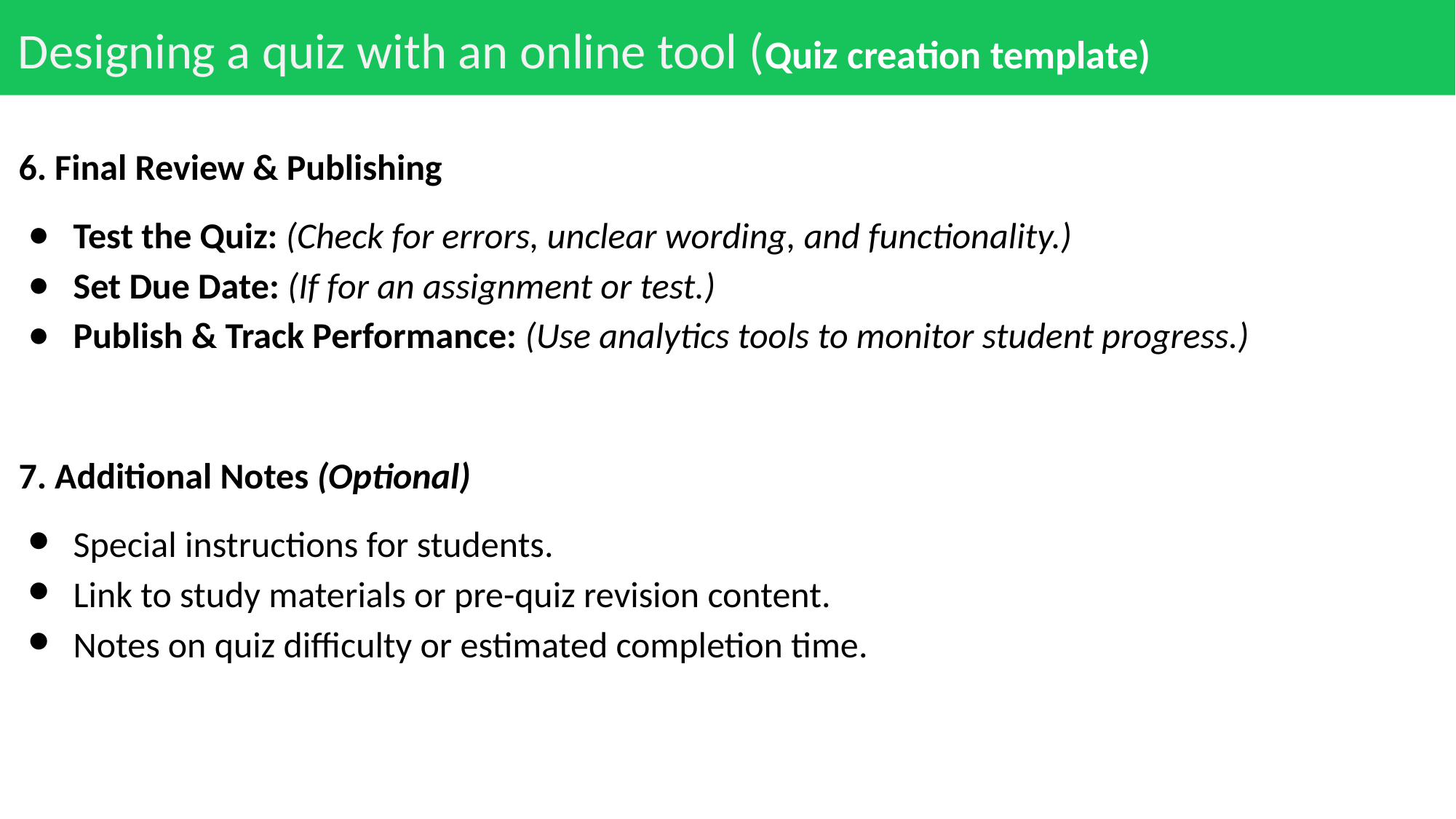

# Designing a quiz with an online tool (Quiz creation template)
6. Final Review & Publishing
Test the Quiz: (Check for errors, unclear wording, and functionality.)
Set Due Date: (If for an assignment or test.)
Publish & Track Performance: (Use analytics tools to monitor student progress.)

7. Additional Notes (Optional)
Special instructions for students.
Link to study materials or pre-quiz revision content.
Notes on quiz difficulty or estimated completion time.